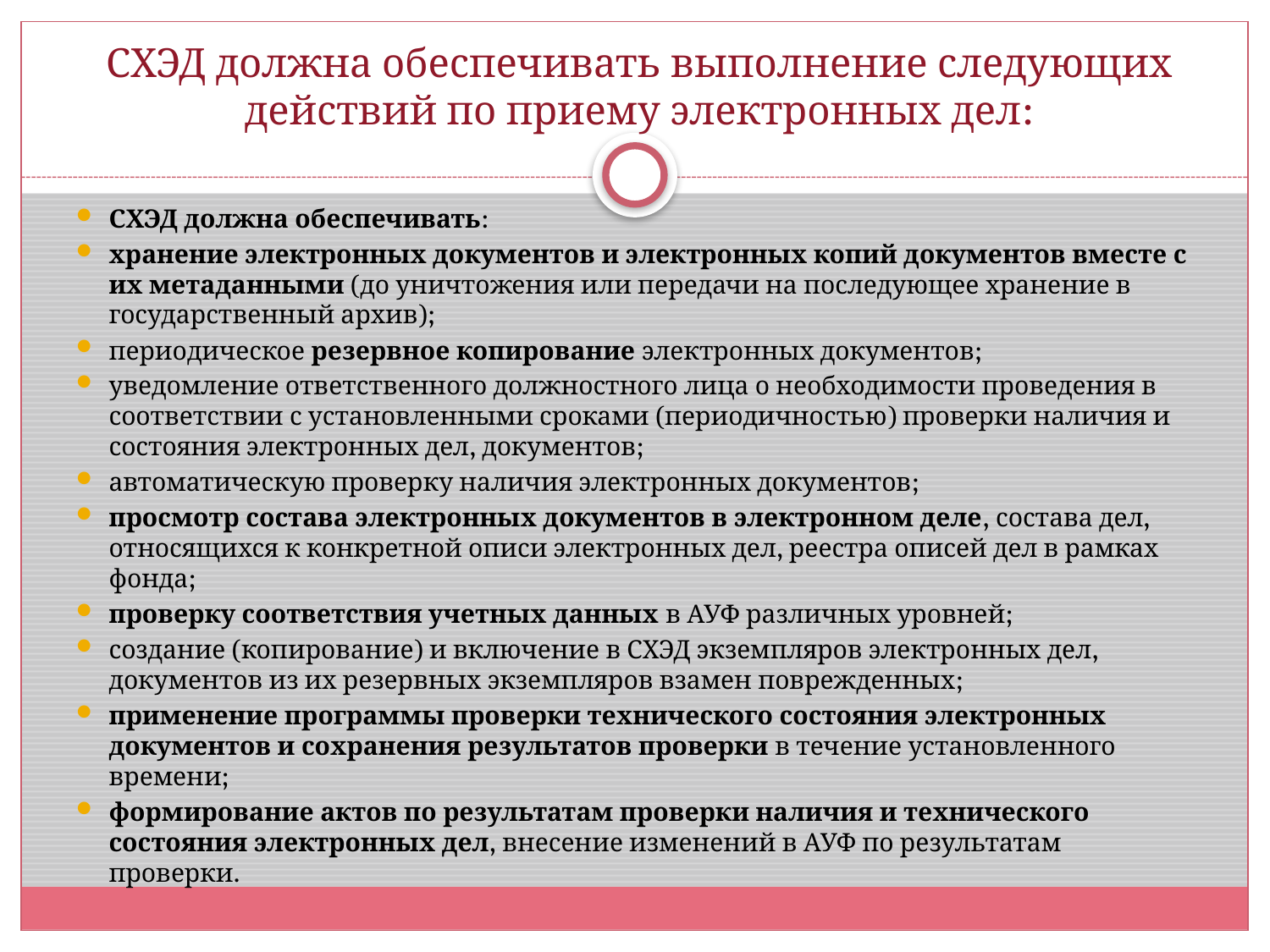

# СХЭД должна обеспечивать выполнение следующих действий по приему электронных дел:
СХЭД должна обеспечивать:
хранение электронных документов и электронных копий документов вместе с их метаданными (до уничтожения или передачи на последующее хранение в государственный архив);
периодическое резервное копирование электронных документов;
уведомление ответственного должностного лица о необходимости проведения в соответствии с установленными сроками (периодичностью) проверки наличия и состояния электронных дел, документов;
автоматическую проверку наличия электронных документов;
просмотр состава электронных документов в электронном деле, состава дел, относящихся к конкретной описи электронных дел, реестра описей дел в рамках фонда;
проверку соответствия учетных данных в АУФ различных уровней;
создание (копирование) и включение в СХЭД экземпляров электронных дел, документов из их резервных экземпляров взамен поврежденных;
применение программы проверки технического состояния электронных документов и сохранения результатов проверки в течение установленного времени;
формирование актов по результатам проверки наличия и технического состояния электронных дел, внесение изменений в АУФ по результатам проверки.